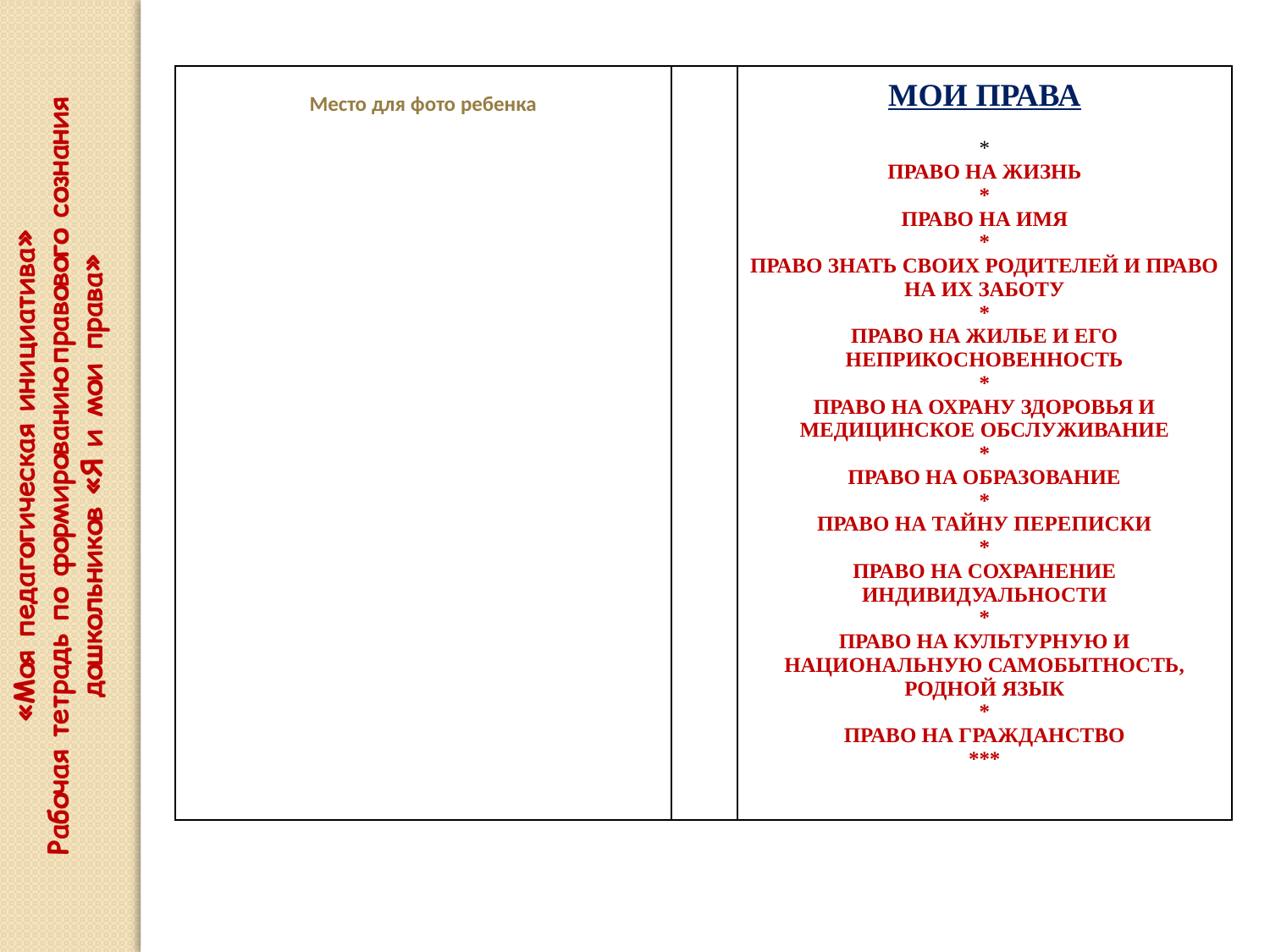

«Моя педагогическая инициатива»
Рабочая тетрадь по формированию правового сознания дошкольников «Я и мои права»
| Место для фото ребенка |  | МОИ ПРАВА \* ПРАВО НА ЖИЗНЬ \* ПРАВО НА ИМЯ \* ПРАВО ЗНАТЬ СВОИХ РОДИТЕЛЕЙ И ПРАВО НА ИХ ЗАБОТУ \* ПРАВО НА ЖИЛЬЕ И ЕГО НЕПРИКОСНОВЕННОСТЬ \* ПРАВО НА ОХРАНУ ЗДОРОВЬЯ И МЕДИЦИНСКОЕ ОБСЛУЖИВАНИЕ \* ПРАВО НА ОБРАЗОВАНИЕ \* ПРАВО НА ТАЙНУ ПЕРЕПИСКИ \* ПРАВО НА СОХРАНЕНИЕ ИНДИВИДУАЛЬНОСТИ \* ПРАВО НА КУЛЬТУРНУЮ И НАЦИОНАЛЬНУЮ САМОБЫТНОСТЬ, РОДНОЙ ЯЗЫК \* ПРАВО НА ГРАЖДАНСТВО \*\*\* |
| --- | --- | --- |